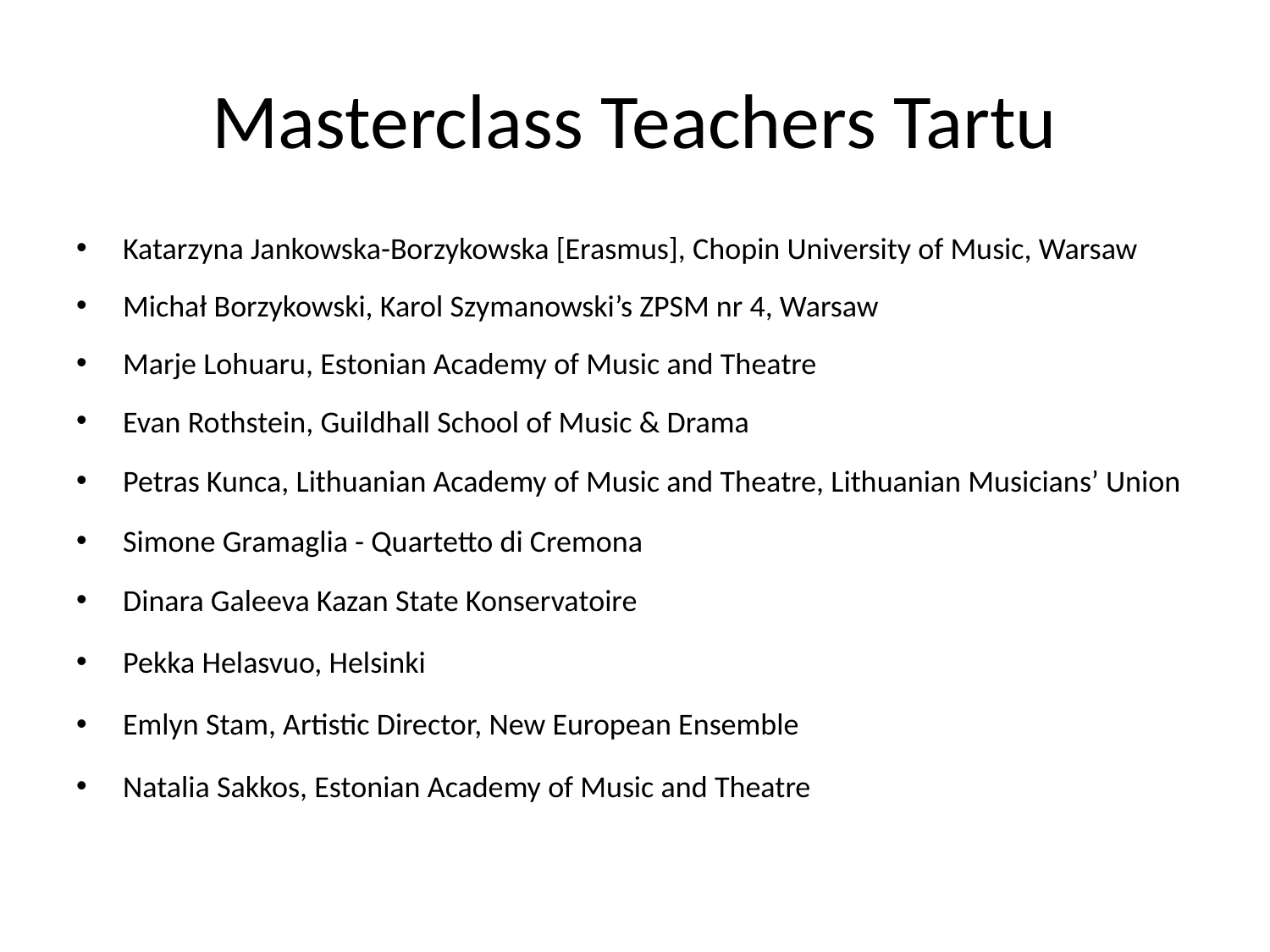

# Masterclass Teachers Tartu
Katarzyna Jankowska-Borzykowska [Erasmus], Chopin University of Music, Warsaw

Michał Borzykowski, Karol Szymanowski’s ZPSM nr 4, Warsaw

Marje Lohuaru, Estonian Academy of Music and Theatre

Evan Rothstein, Guildhall School of Music & Drama

Petras Kunca, Lithuanian Academy of Music and Theatre, Lithuanian Musicians’ Union

Simone Gramaglia - Quartetto di Cremona

Dinara Galeeva Kazan State Konservatoire

Pekka Helasvuo, Helsinki

Emlyn Stam, Artistic Director, New European Ensemble

Natalia Sakkos, Estonian Academy of Music and Theatre